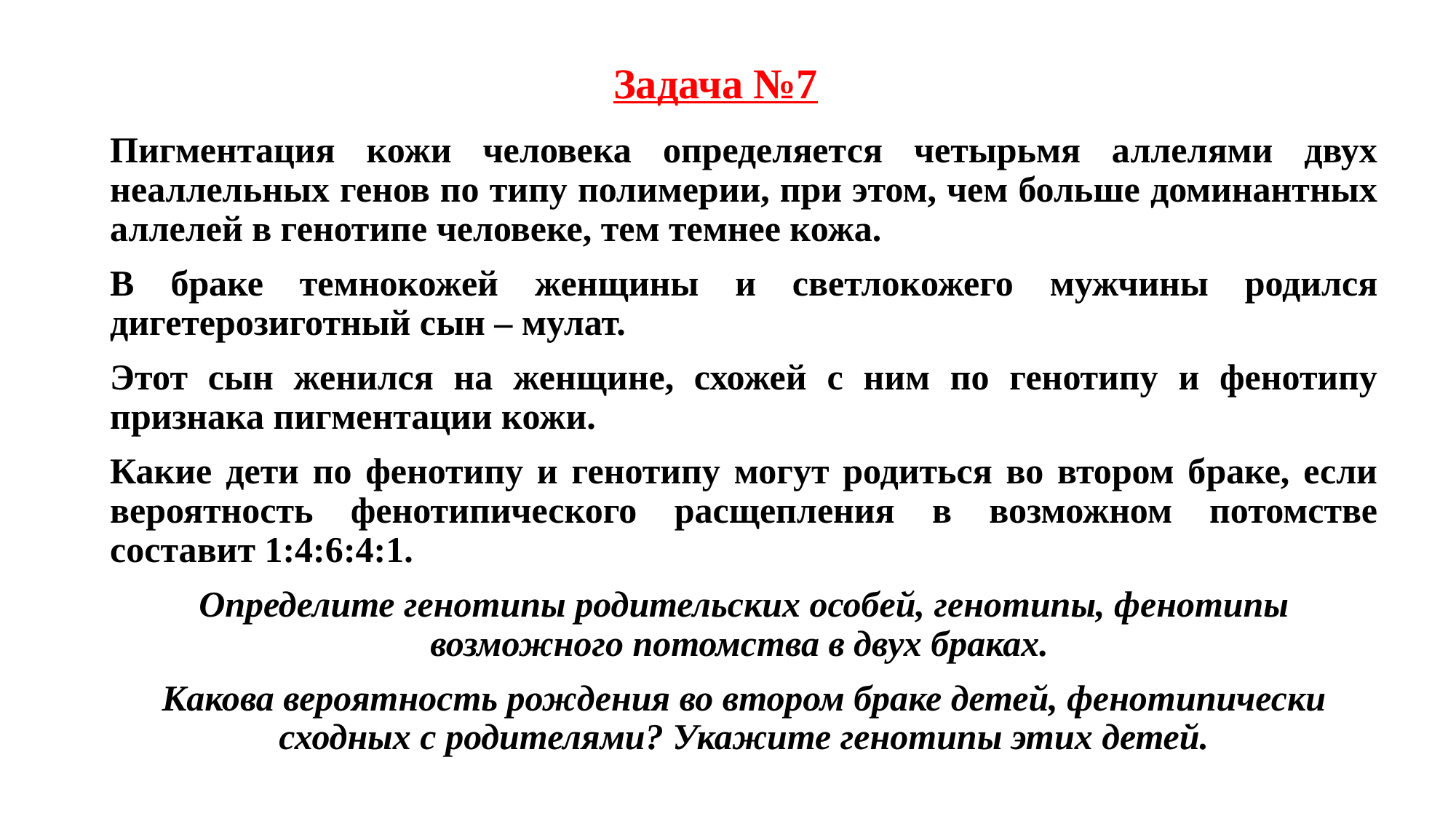

# Задача №7
Пигментация кожи человека определяется четырьмя аллелями двух неаллельных генов по типу полимерии, при этом, чем больше доминантных аллелей в генотипе человеке, тем темнее кожа.
В браке темнокожей женщины и светлокожего мужчины родился дигетерозиготный сын – мулат.
Этот сын женился на женщине, схожей с ним по генотипу и фенотипу признака пигментации кожи.
Какие дети по фенотипу и генотипу могут родиться во втором браке, если вероятность фенотипического расщепления в возможном потомстве составит 1:4:6:4:1.
Определите генотипы родительских особей, генотипы, фенотипы возможного потомства в двух браках.
Какова вероятность рождения во втором браке детей, фенотипически сходных с родителями? Укажите генотипы этих детей.